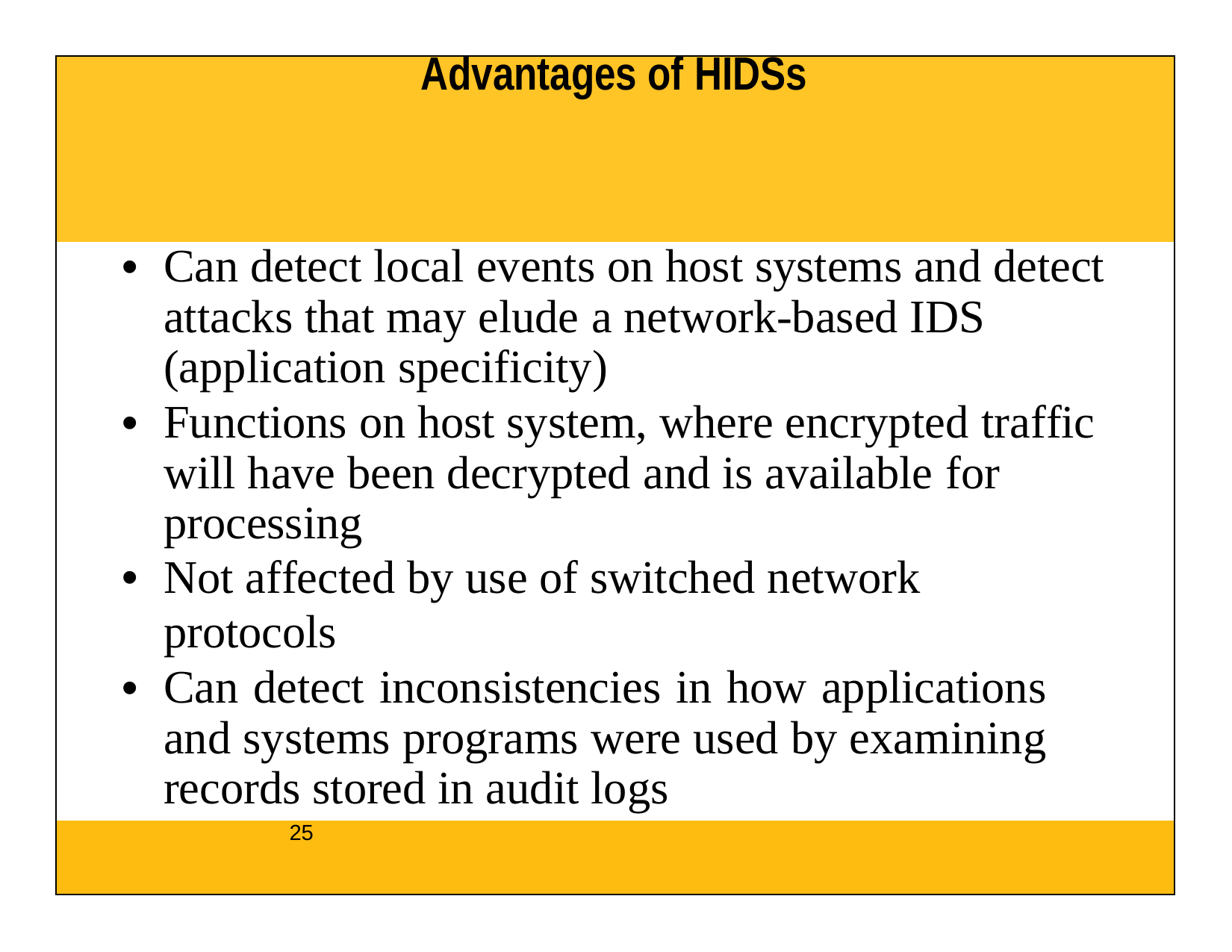

| Advantages of HIDSs |
| --- |
| Can detect local events on host systems and detect attacks that may elude a network-based IDS (application specificity) Functions on host system, where encrypted traffic will have been decrypted and is available for processing Not affected by use of switched network protocols Can detect inconsistencies in how applications and systems programs were used by examining records stored in audit logs |
| 25 |